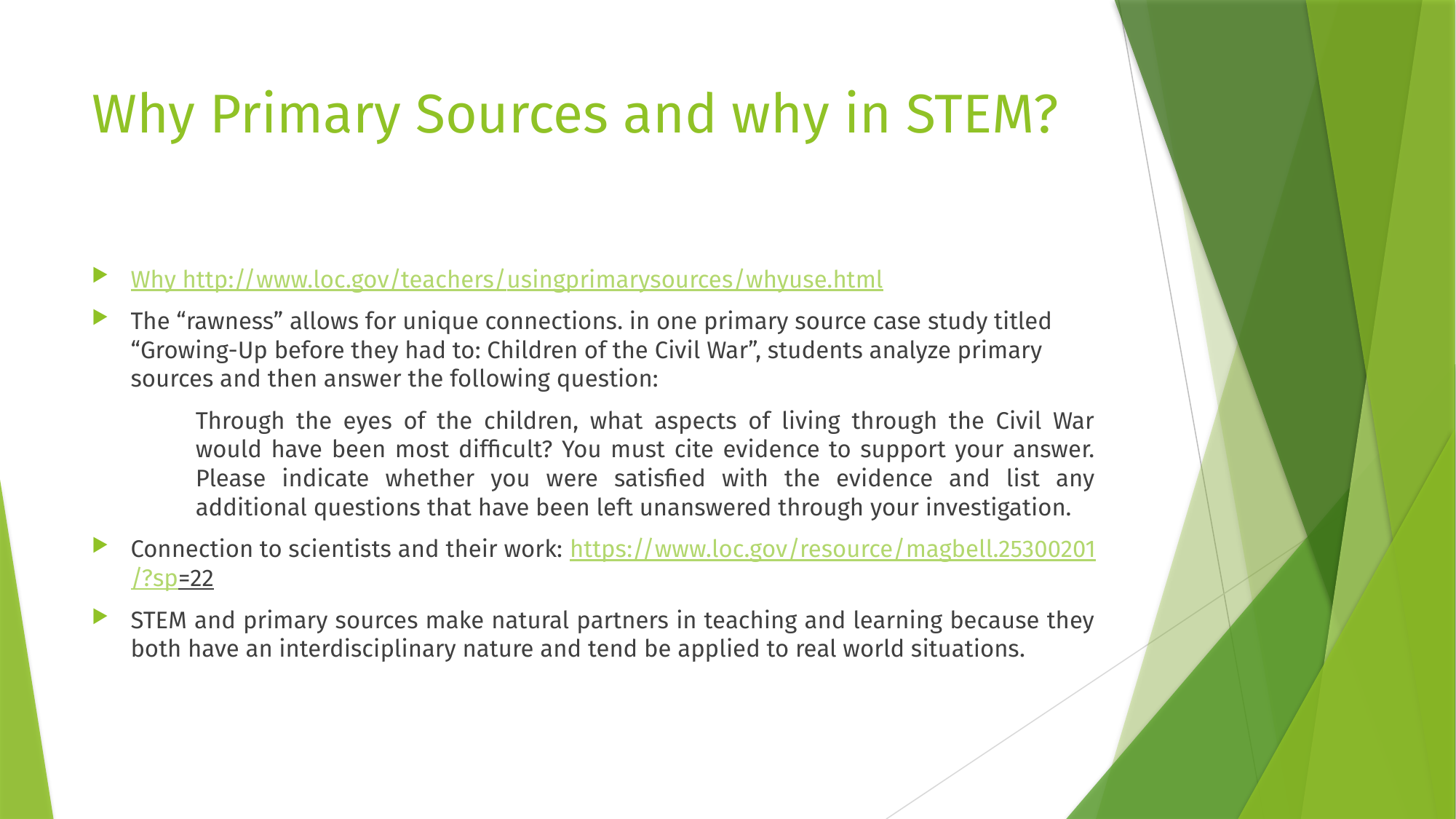

# Why Primary Sources and why in STEM?
Why http://www.loc.gov/teachers/usingprimarysources/whyuse.html
The “rawness” allows for unique connections. in one primary source case study titled “Growing-Up before they had to: Children of the Civil War”, students analyze primary sources and then answer the following question:
Through the eyes of the children, what aspects of living through the Civil War would have been most difficult? You must cite evidence to support your answer. Please indicate whether you were satisfied with the evidence and list any additional questions that have been left unanswered through your investigation.
Connection to scientists and their work: https://www.loc.gov/resource/magbell.25300201/?sp=22
STEM and primary sources make natural partners in teaching and learning because they both have an interdisciplinary nature and tend be applied to real world situations.